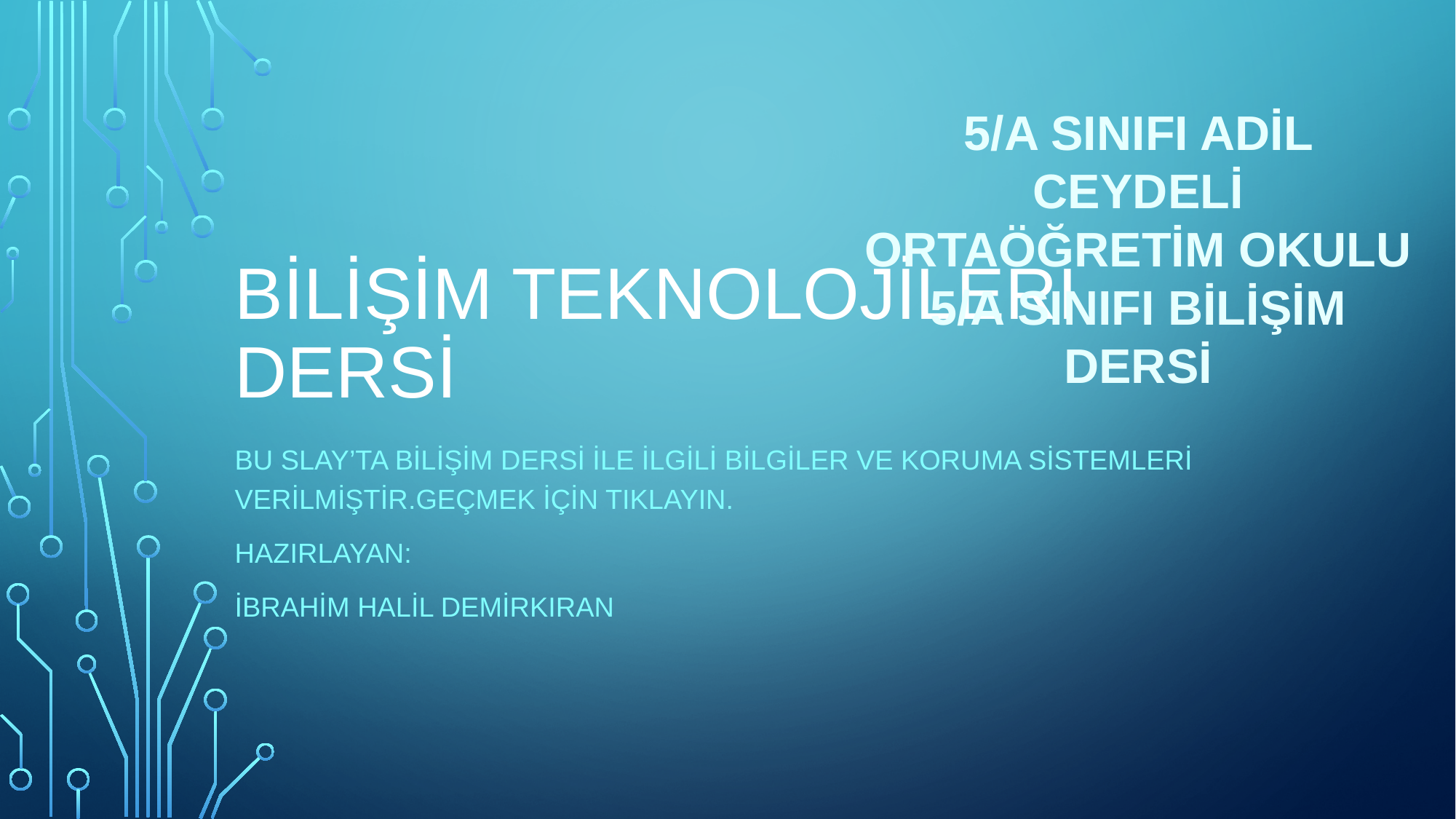

5/A SINIFI ADİL CEYDELİ ORTAÖĞRETİM OKULU 5/A SINIFI BİLİŞİM DERSİ
# BİLİŞİM TEKNOLOJİLERİ DERSİ
Bu slay’ta bilişim dersi ile ilgili bilgiler ve koruma sistemleri verilmiştir.Geçmek için tıklayın.
HAZIRLAYAN:
İBRAHİM HALİL DEMİRKIRAN